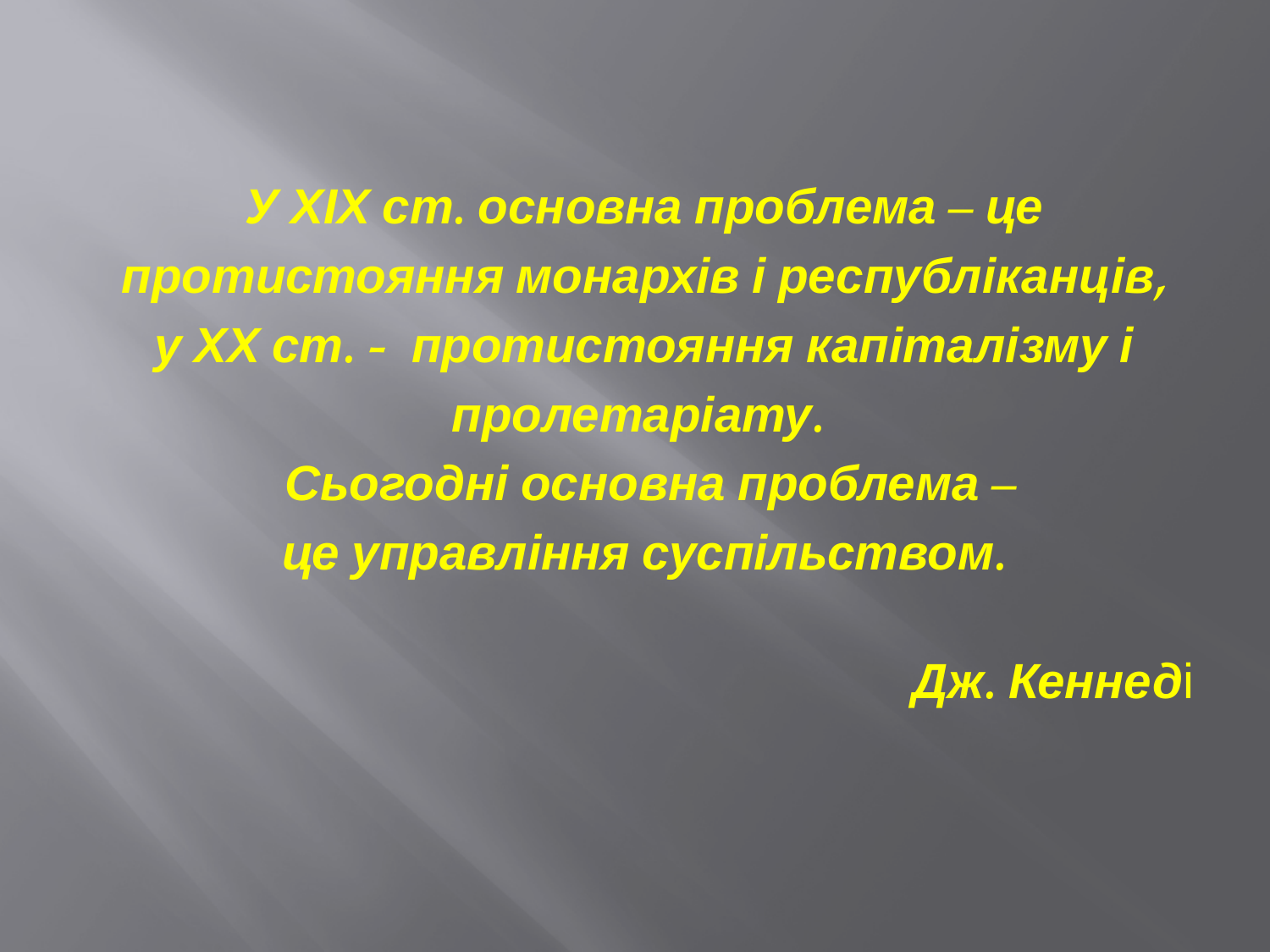

#
У ХІХ ст. основна проблема – це
протистояння монархів і республіканців,
у ХХ ст. -  протистояння капіталізму і
пролетаріату.
 Сьогодні основна проблема –
це управління суспільством.
                                                                                         Дж. Кеннеді